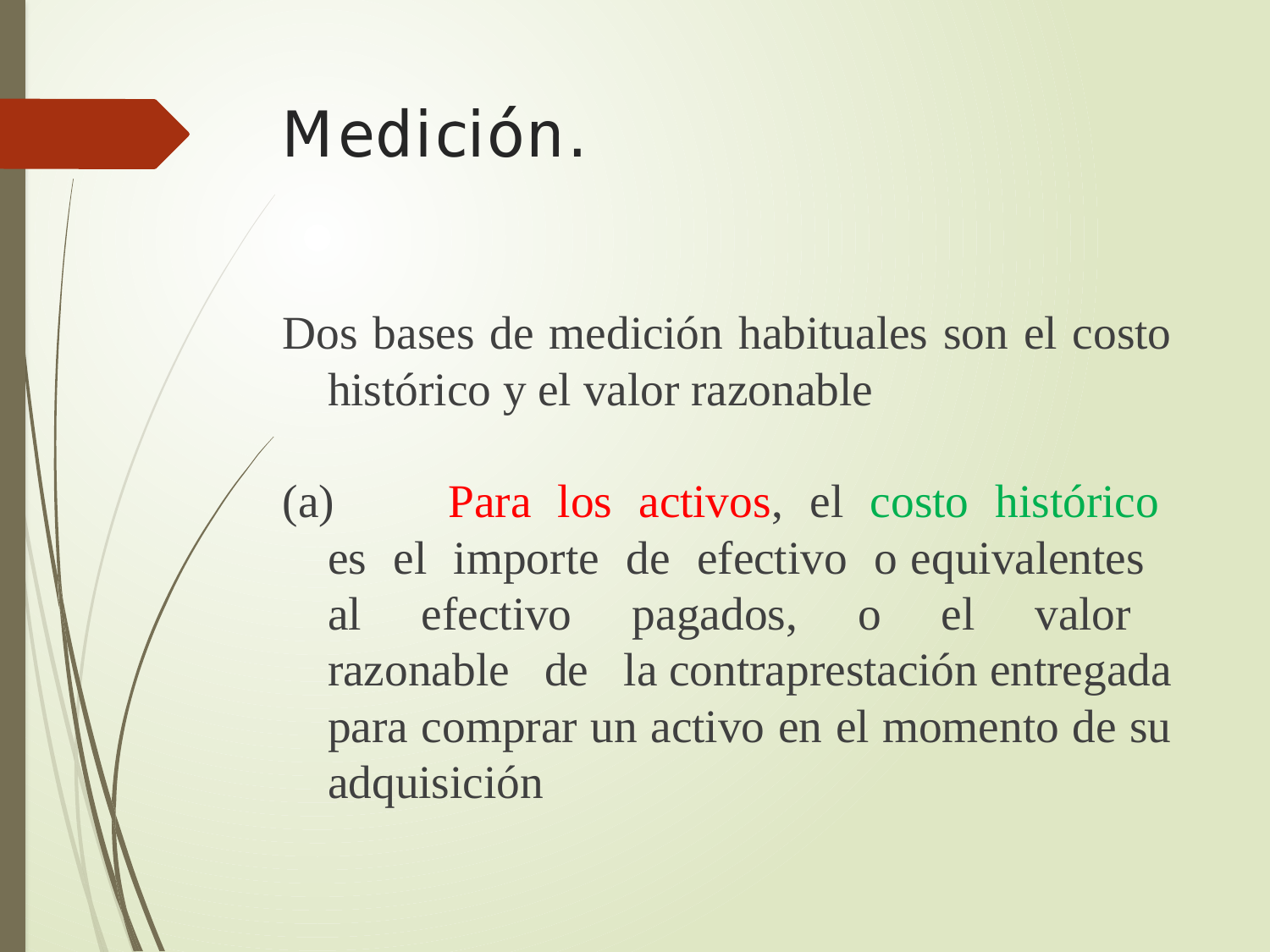

# Medición.
Dos bases de medición habituales son el costo histórico y el valor razonable

(a)	Para  los  activos,  el  costo  histórico  es  el  importe  de  efectivo  o equivalentes   al   efectivo   pagados,   o   el   valor   razonable   de   la contraprestación entregada para comprar un activo en el momento de su adquisición